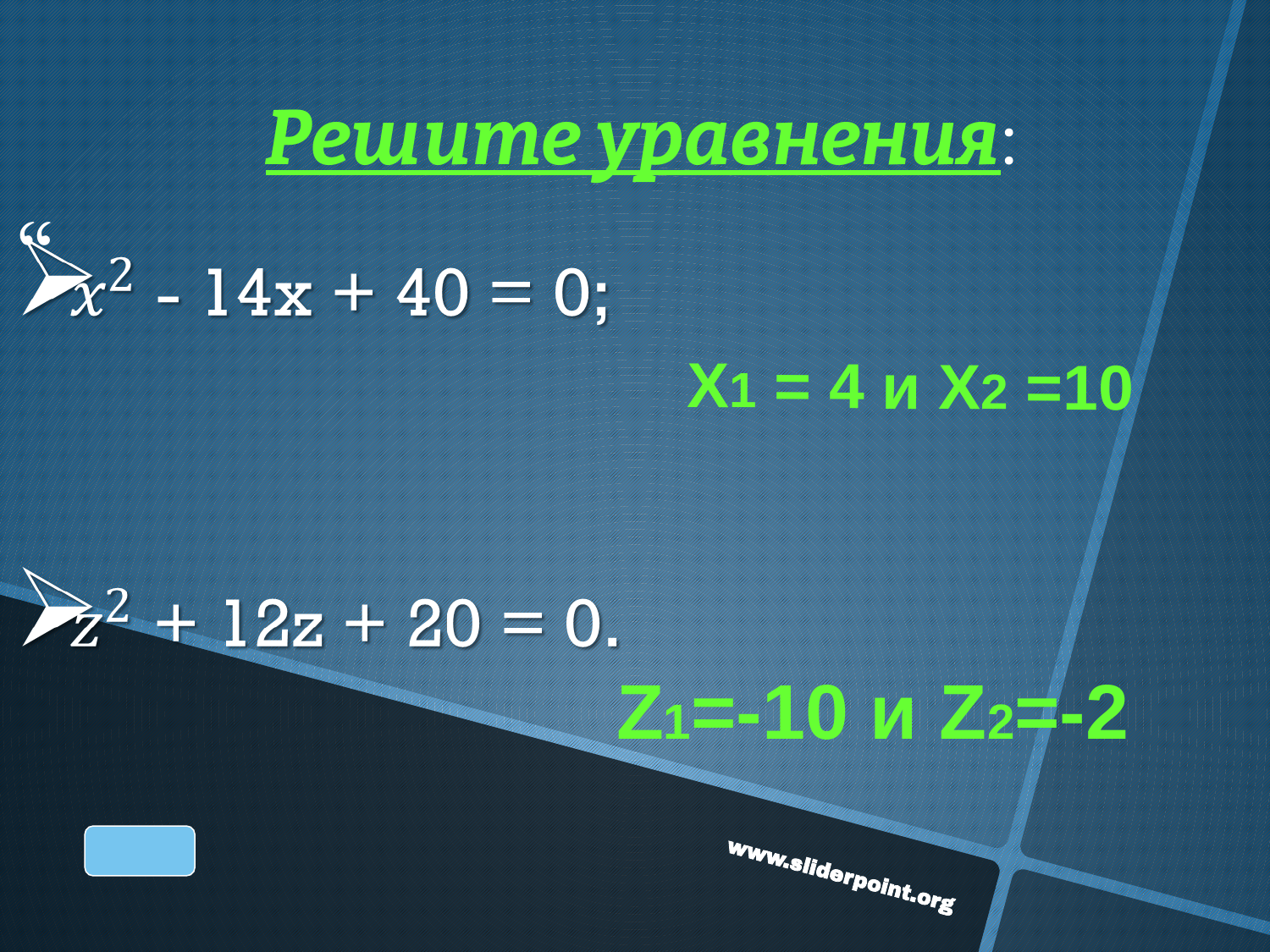

Решите уравнения:

X1 = 4 и X2 =10

Z1=-10 и Z2=-2

www.sliderpoint.org